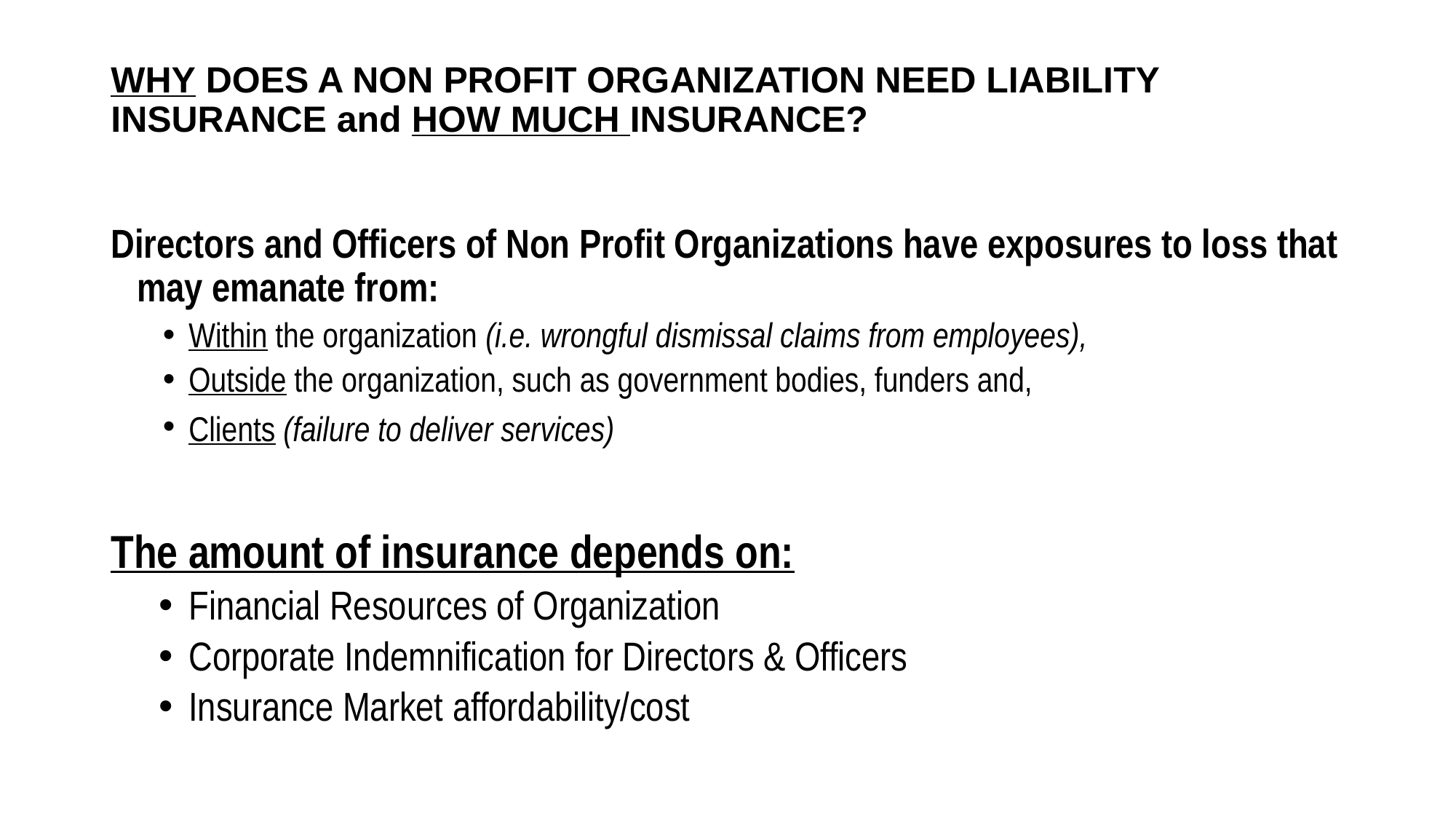

# WHY DOES A NON PROFIT ORGANIZATION NEED LIABILITY INSURANCE and HOW MUCH INSURANCE?
Directors and Officers of Non Profit Organizations have exposures to loss that may emanate from:
Within the organization (i.e. wrongful dismissal claims from employees),
Outside the organization, such as government bodies, funders and,
Clients (failure to deliver services)

The amount of insurance depends on:
Financial Resources of Organization
Corporate Indemnification for Directors & Officers
Insurance Market affordability/cost